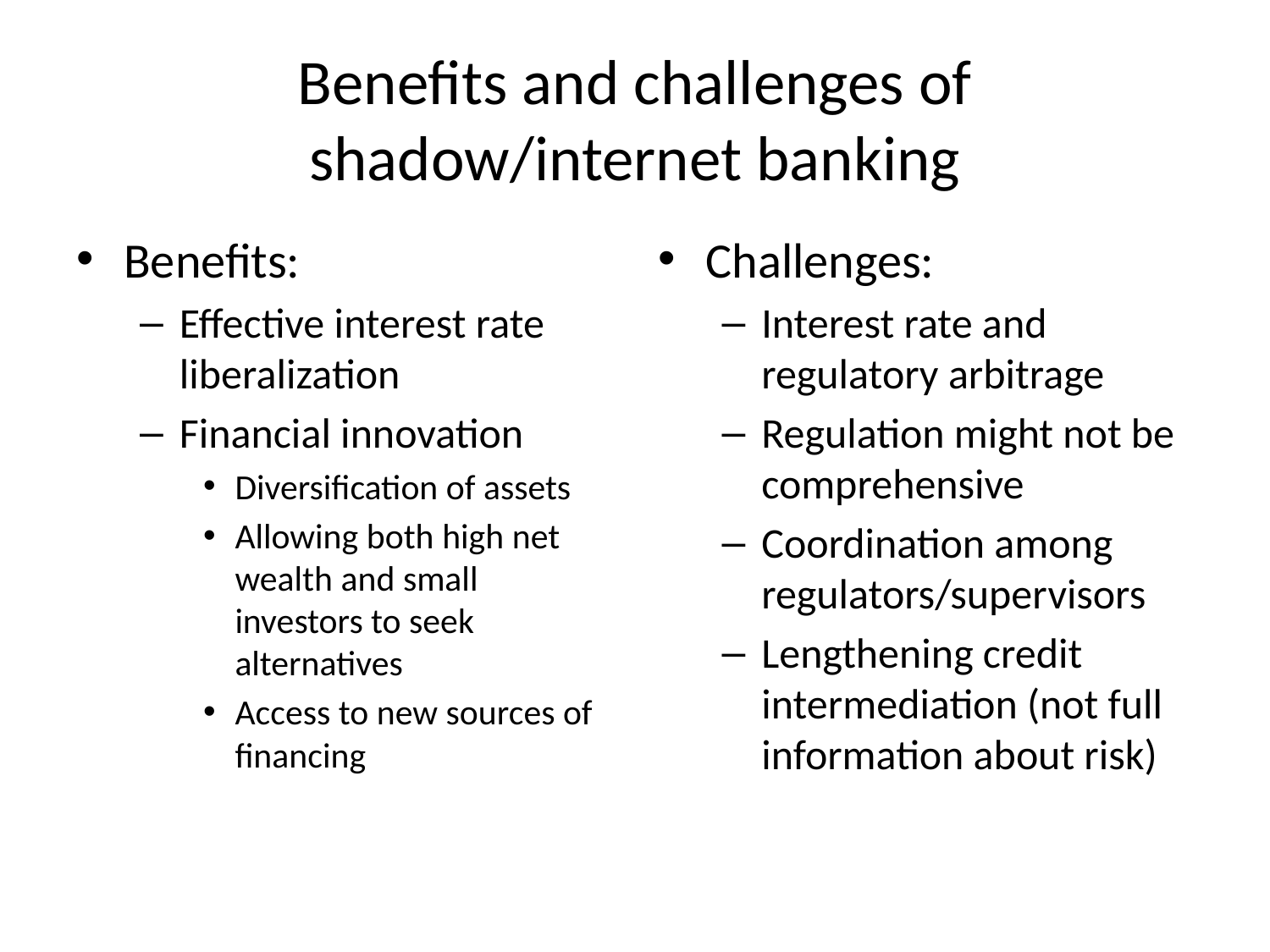

# Benefits and challenges of shadow/internet banking
Benefits:
Effective interest rate liberalization
Financial innovation
Diversification of assets
Allowing both high net wealth and small investors to seek alternatives
Access to new sources of financing
Challenges:
Interest rate and regulatory arbitrage
Regulation might not be comprehensive
Coordination among regulators/supervisors
Lengthening credit intermediation (not full information about risk)